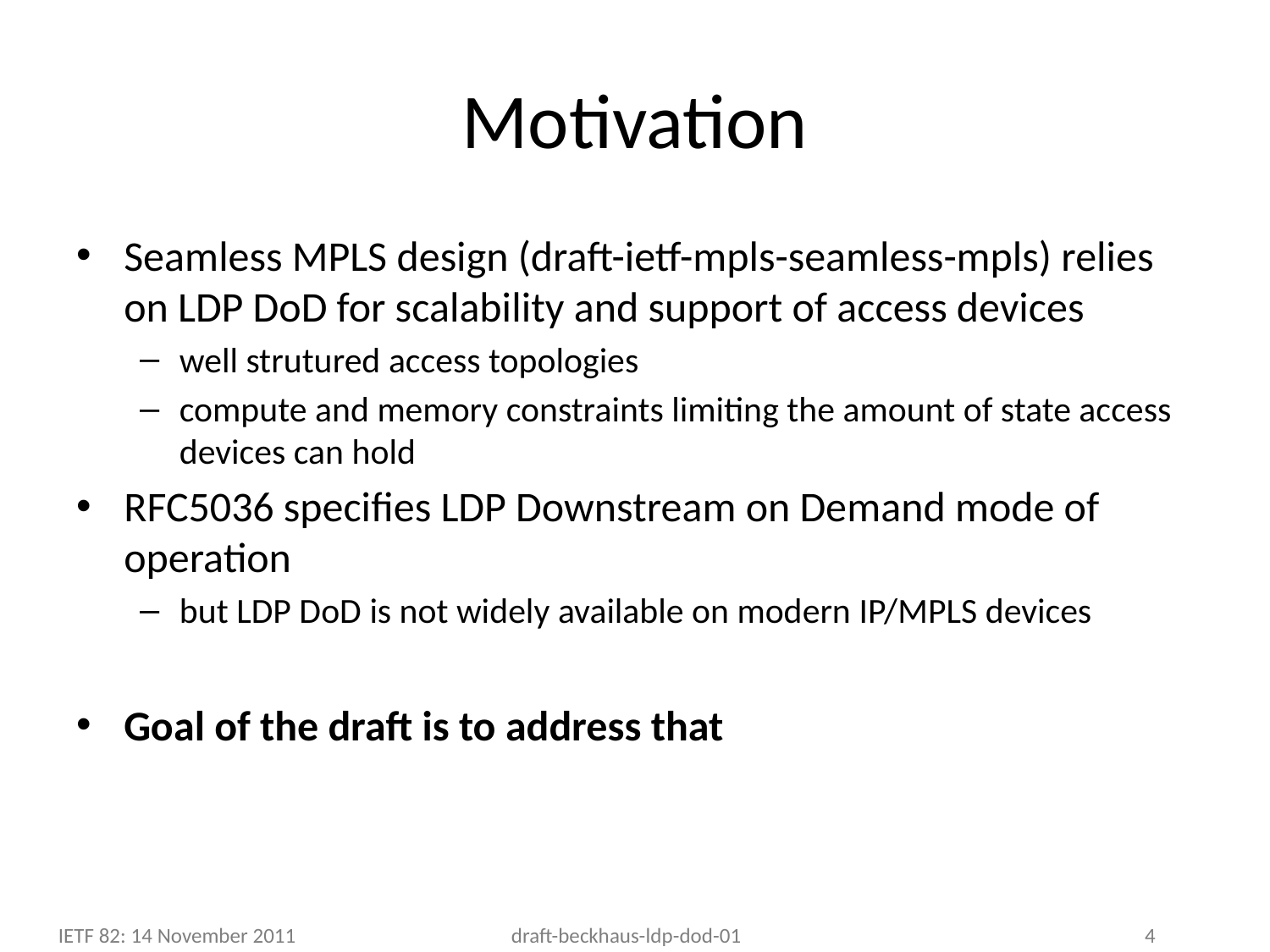

# Motivation
Seamless MPLS design (draft-ietf-mpls-seamless-mpls) relies on LDP DoD for scalability and support of access devices
well strutured access topologies
compute and memory constraints limiting the amount of state access devices can hold
RFC5036 specifies LDP Downstream on Demand mode of operation
but LDP DoD is not widely available on modern IP/MPLS devices

Goal of the draft is to address that